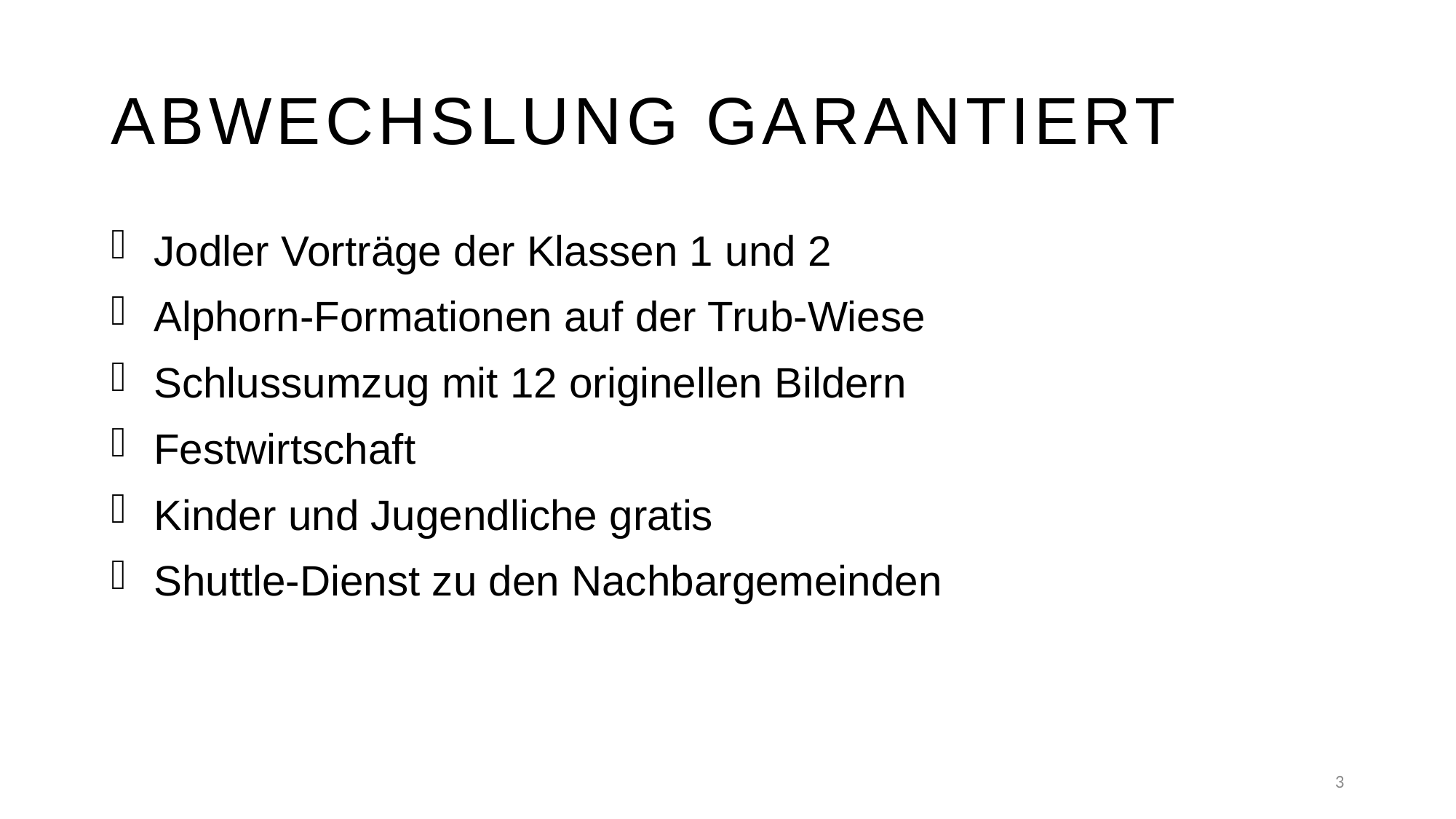

# Abwechslung garantiert
Jodler Vorträge der Klassen 1 und 2
Alphorn-Formationen auf der Trub-Wiese
Schlussumzug mit 12 originellen Bildern
Festwirtschaft
Kinder und Jugendliche gratis
Shuttle-Dienst zu den Nachbargemeinden
3